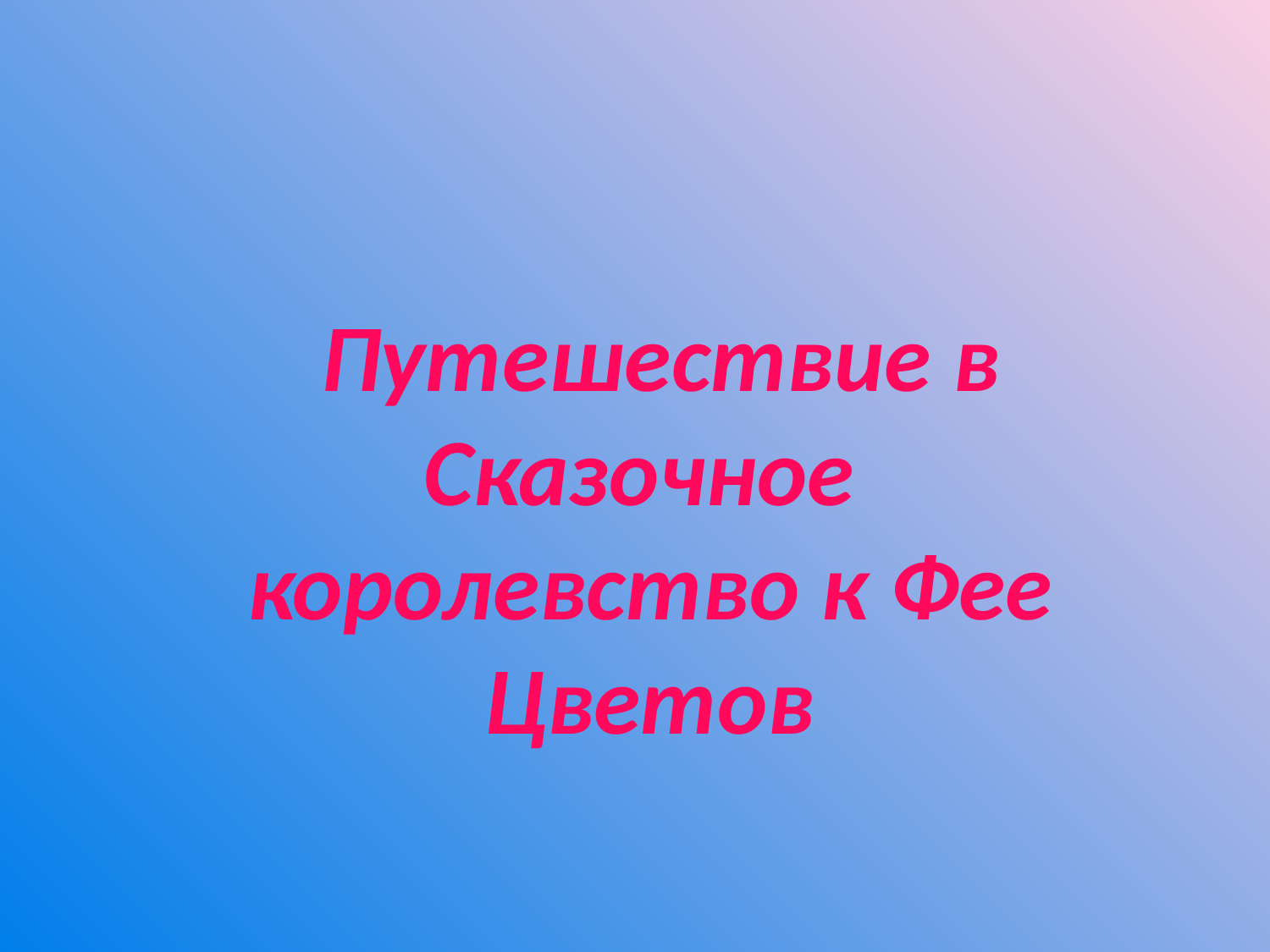

Путешествие в Сказочное
королевство к Фее Цветов